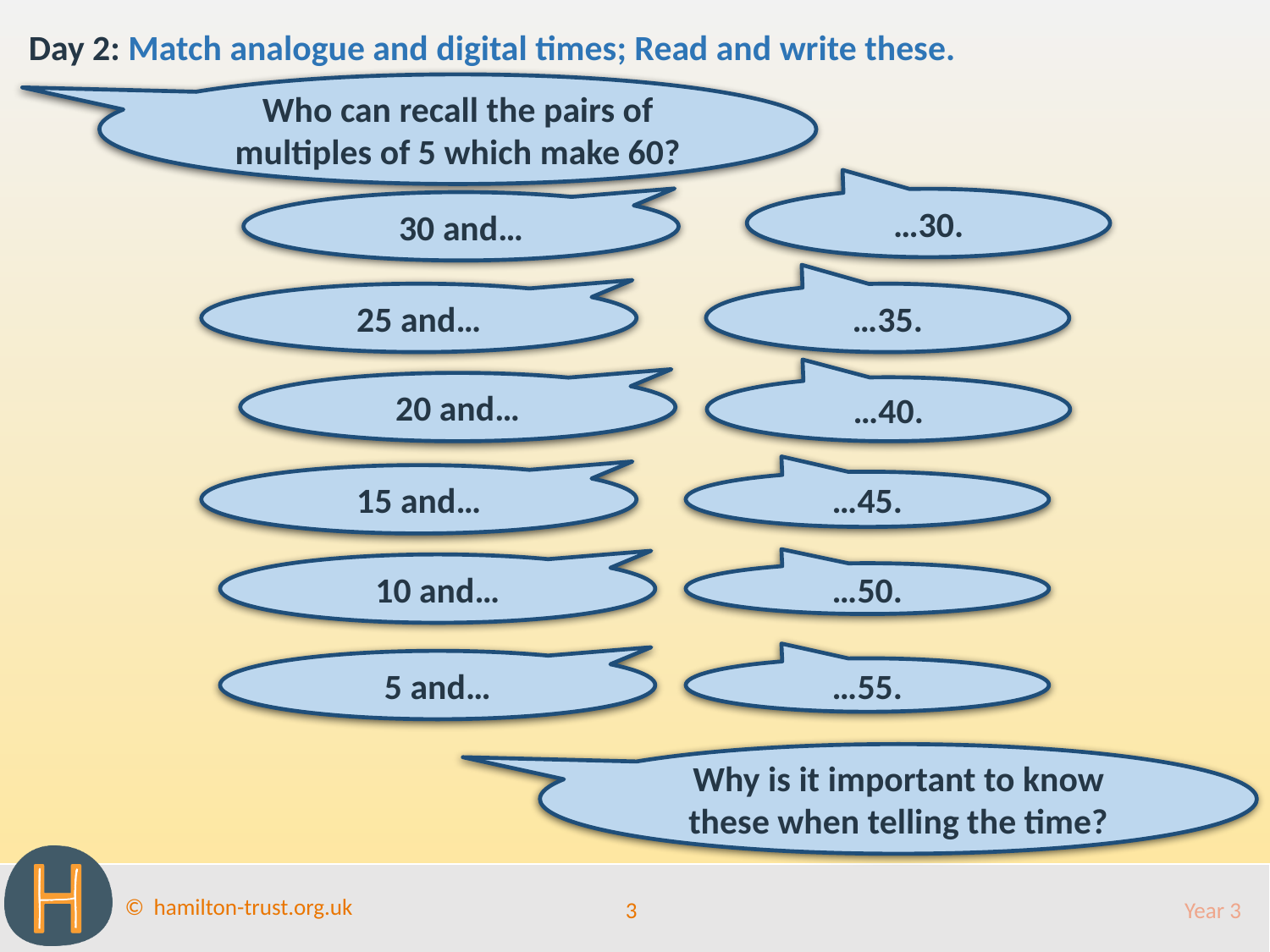

Day 2: Match analogue and digital times; Read and write these.
Who can recall the pairs of multiples of 5 which make 60?
…30.
30 and…
25 and…
…35.
20 and…
…40.
15 and…
…45.
10 and…
…50.
5 and…
…55.
Why is it important to know these when telling the time?
3
Year 3